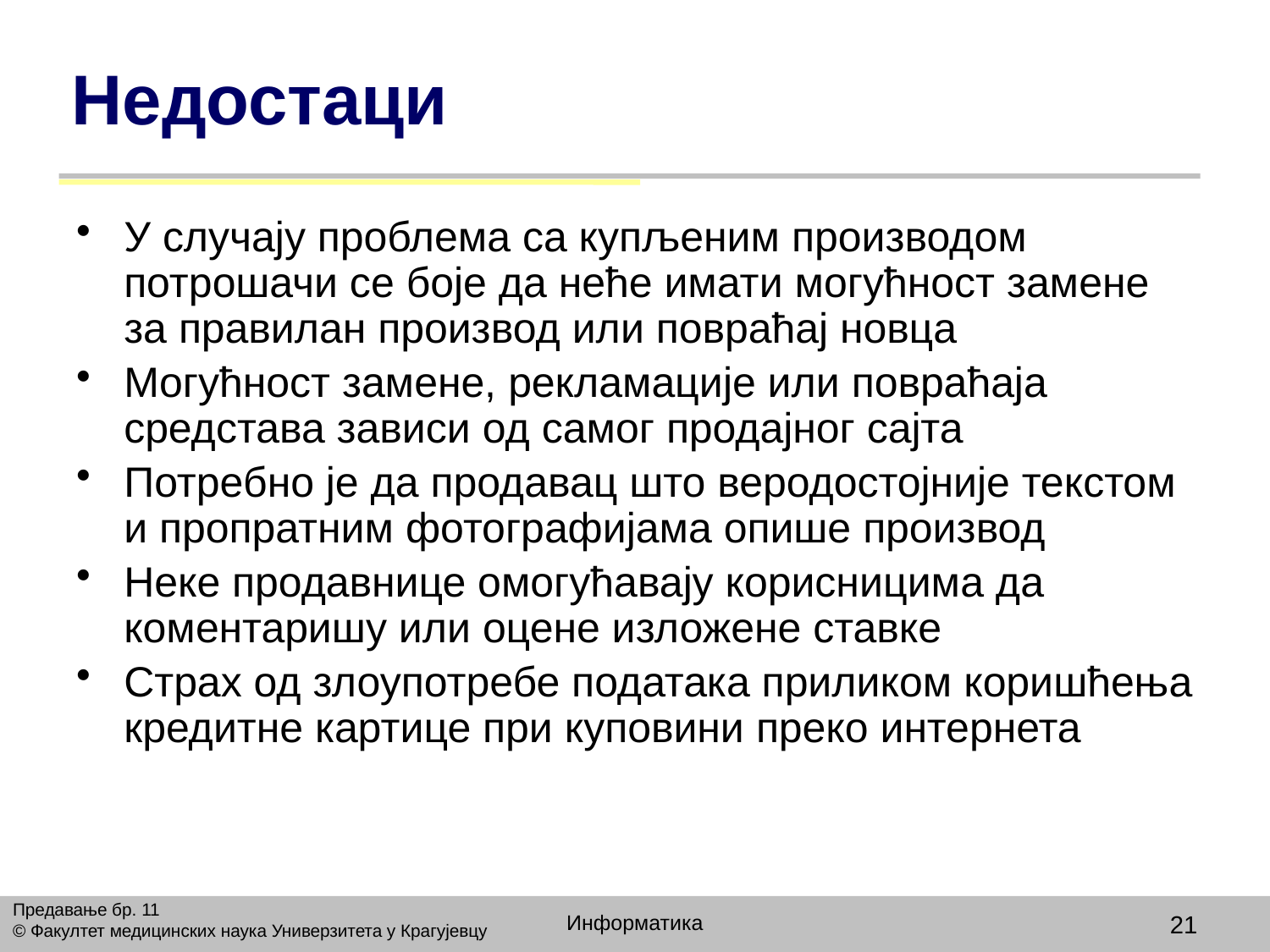

# Недостаци
У случају проблема са купљеним производом потрошачи се боје да неће имати могућност замене за правилан производ или повраћај новца
Могућност замене, рекламације или повраћаја средстава зависи од самог продајног сајта
Потребно је да продавац што веродостојније текстом и пропратним фотографијама опише производ
Неке продавнице омогућавају корисницима да коментаришу или оцене изложене ставке
Страх од злоупотребе података приликом коришћења кредитне картице при куповини преко интернета
Предавање бр. 11
© Факултет медицинских наука Универзитета у Крагујевцу
Информатика
21